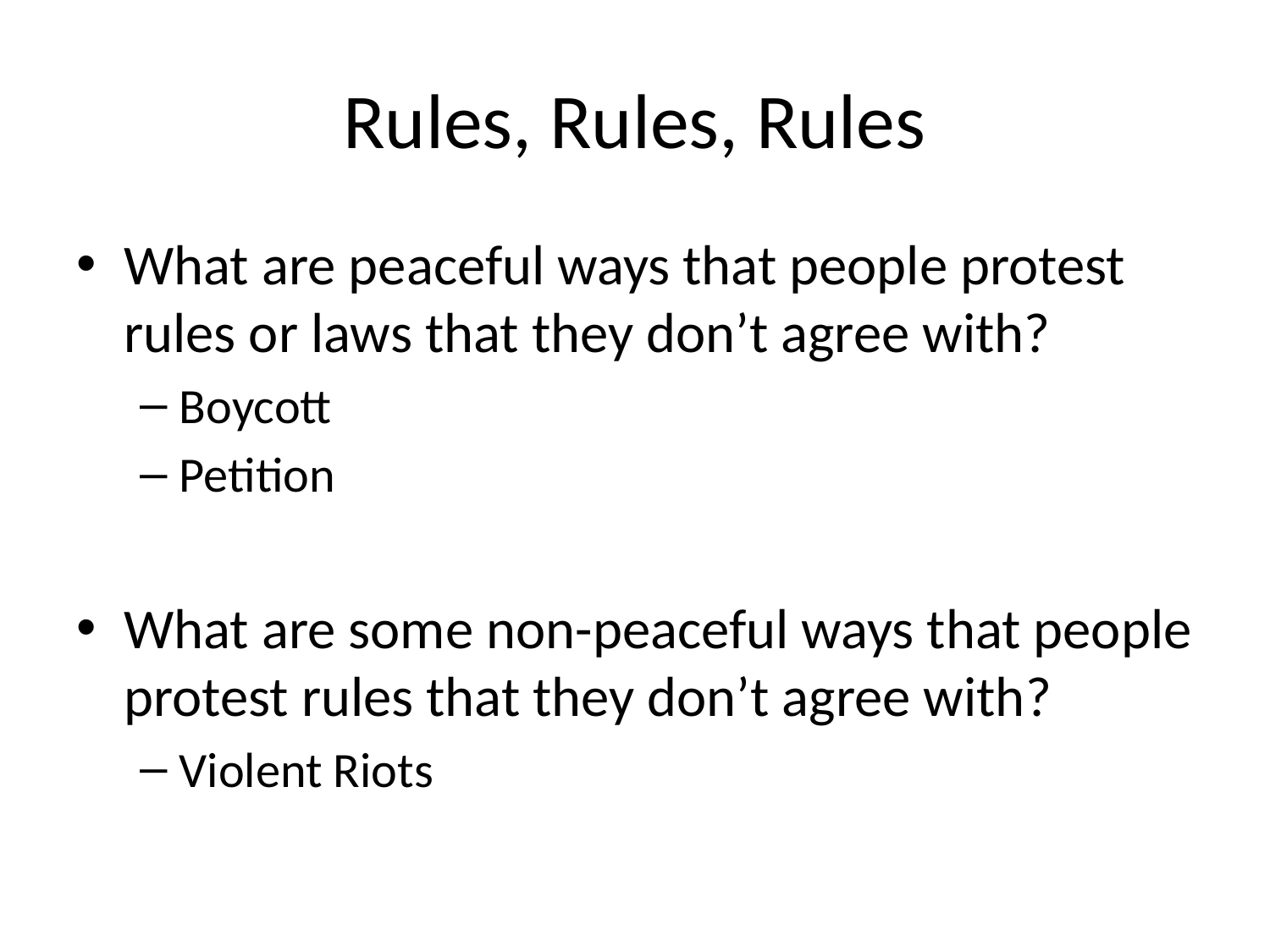

# Rules, Rules, Rules
What are peaceful ways that people protest rules or laws that they don’t agree with?
Boycott
Petition

What are some non-peaceful ways that people protest rules that they don’t agree with?
Violent Riots